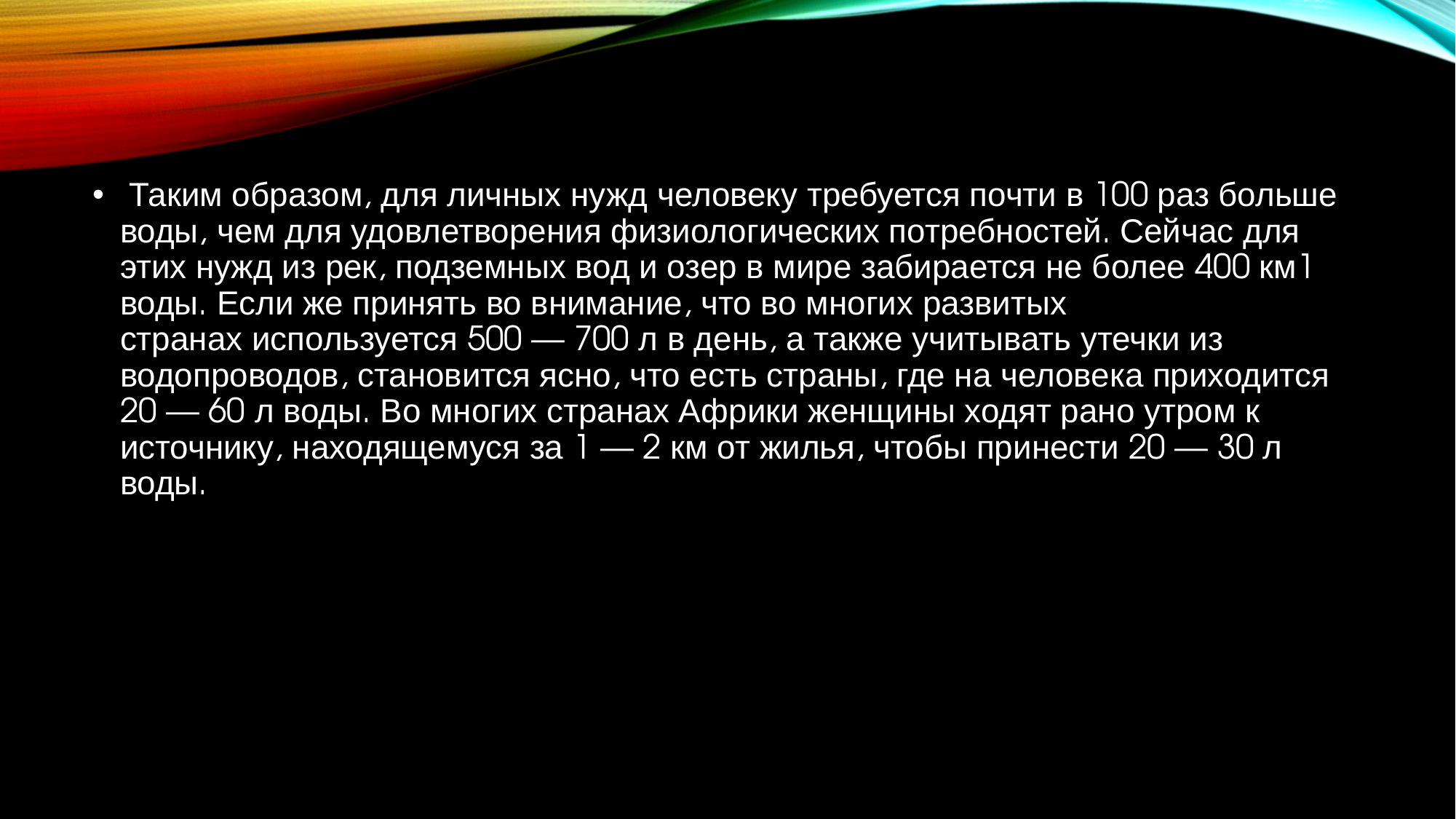

Таким образом, для личных нужд человеку требуется почти в 100 раз больше воды, чем для удовлетворения физиологических потребностей. Сейчас для этих нужд из рек, подземных вод и озер в мире забирается не более 400 км1 воды. Если же принять во внимание, что во многих развитых странах используется 500 — 700 л в день, а также учитывать утечки из водопроводов, становится ясно, что есть страны, где на человека приходится 20 — 60 л воды. Во многих странах Африки женщины ходят рано утром к источнику, находящемуся за 1 — 2 км от жилья, чтобы принести 20 — 30 л воды.